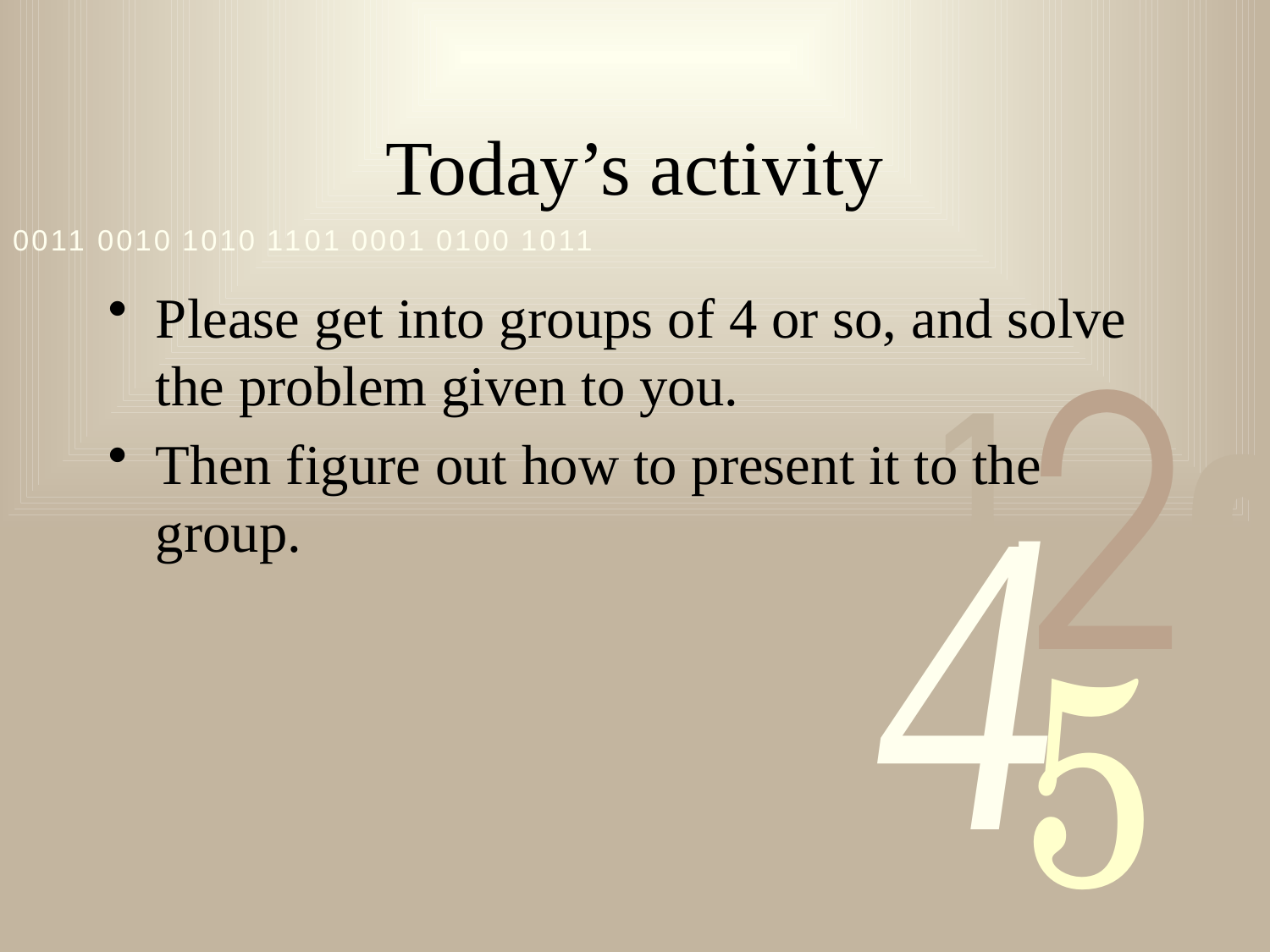

# Today’s activity
Please get into groups of 4 or so, and solve the problem given to you.
Then figure out how to present it to the group.